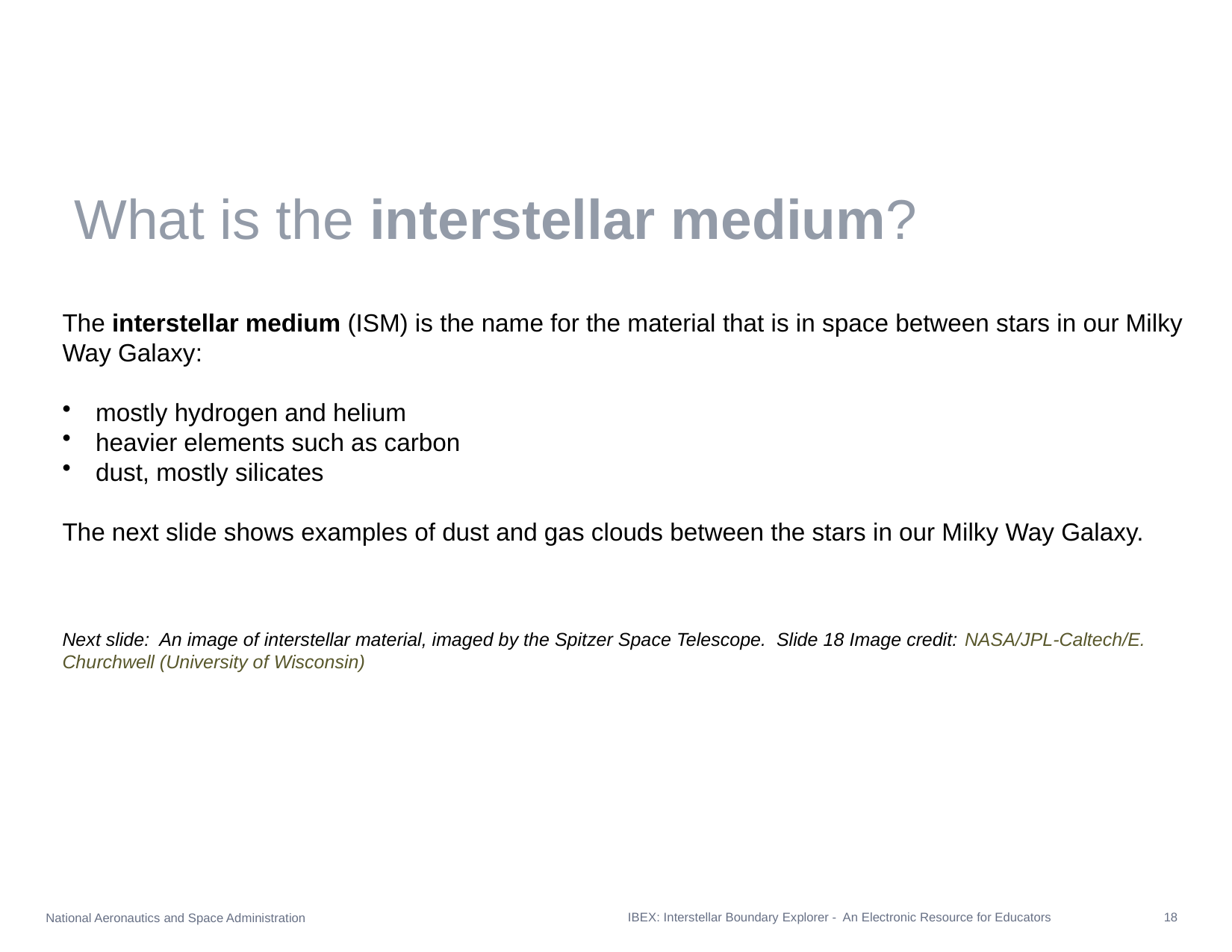

# What is the interstellar medium?
The interstellar medium (ISM) is the name for the material that is in space between stars in our Milky Way Galaxy:

 mostly hydrogen and helium
 heavier elements such as carbon
 dust, mostly silicates

The next slide shows examples of dust and gas clouds between the stars in our Milky Way Galaxy.

Next slide:  An image of interstellar material, imaged by the Spitzer Space Telescope.  Slide 18 Image credit: NASA/JPL-Caltech/E. Churchwell (University of Wisconsin)
IBEX: Interstellar Boundary Explorer -  An Electronic Resource for Educators
18